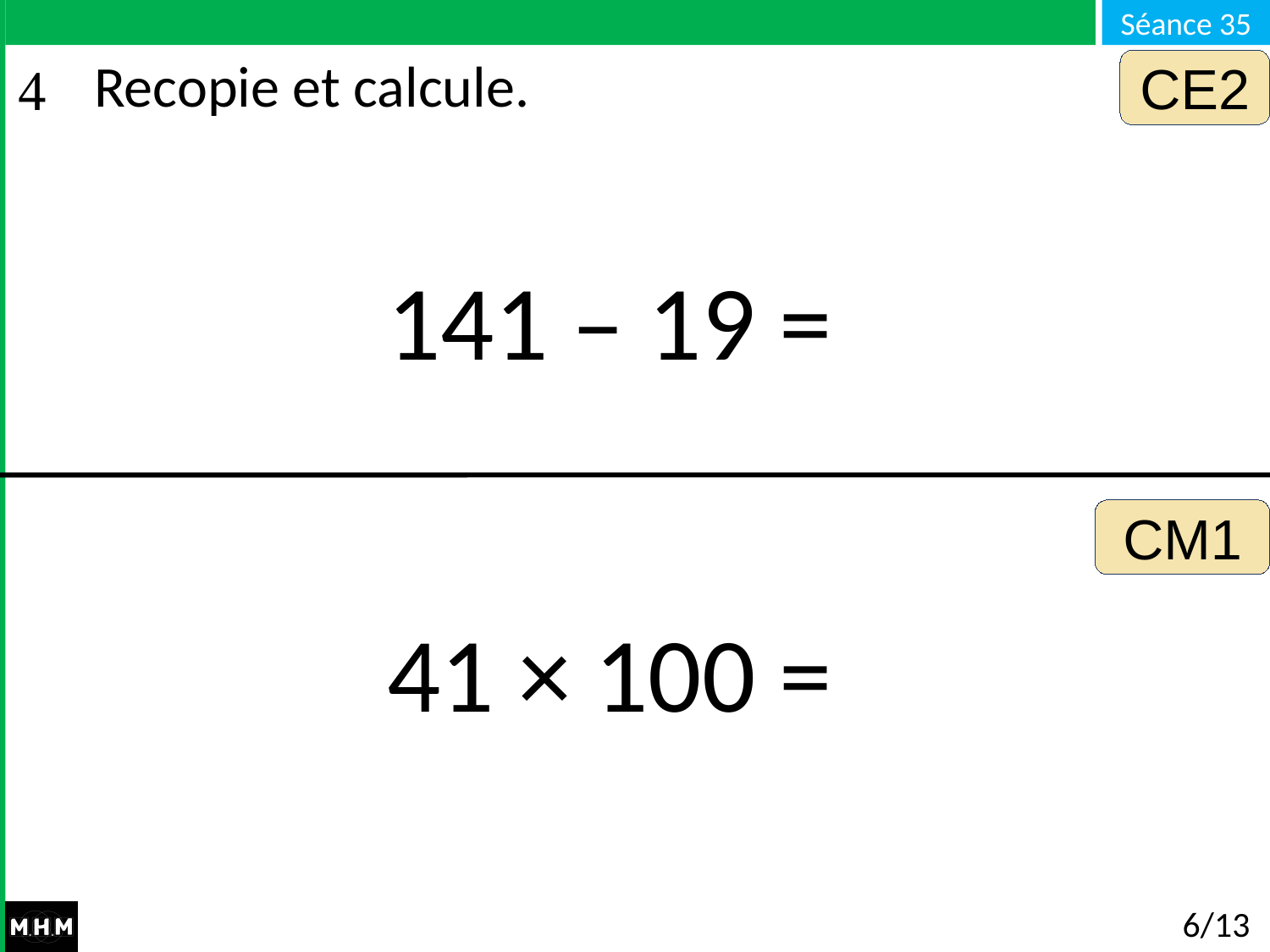

CE2
# Recopie et calcule.
141 – 19 =

CM1
41 × 100 =
6/13